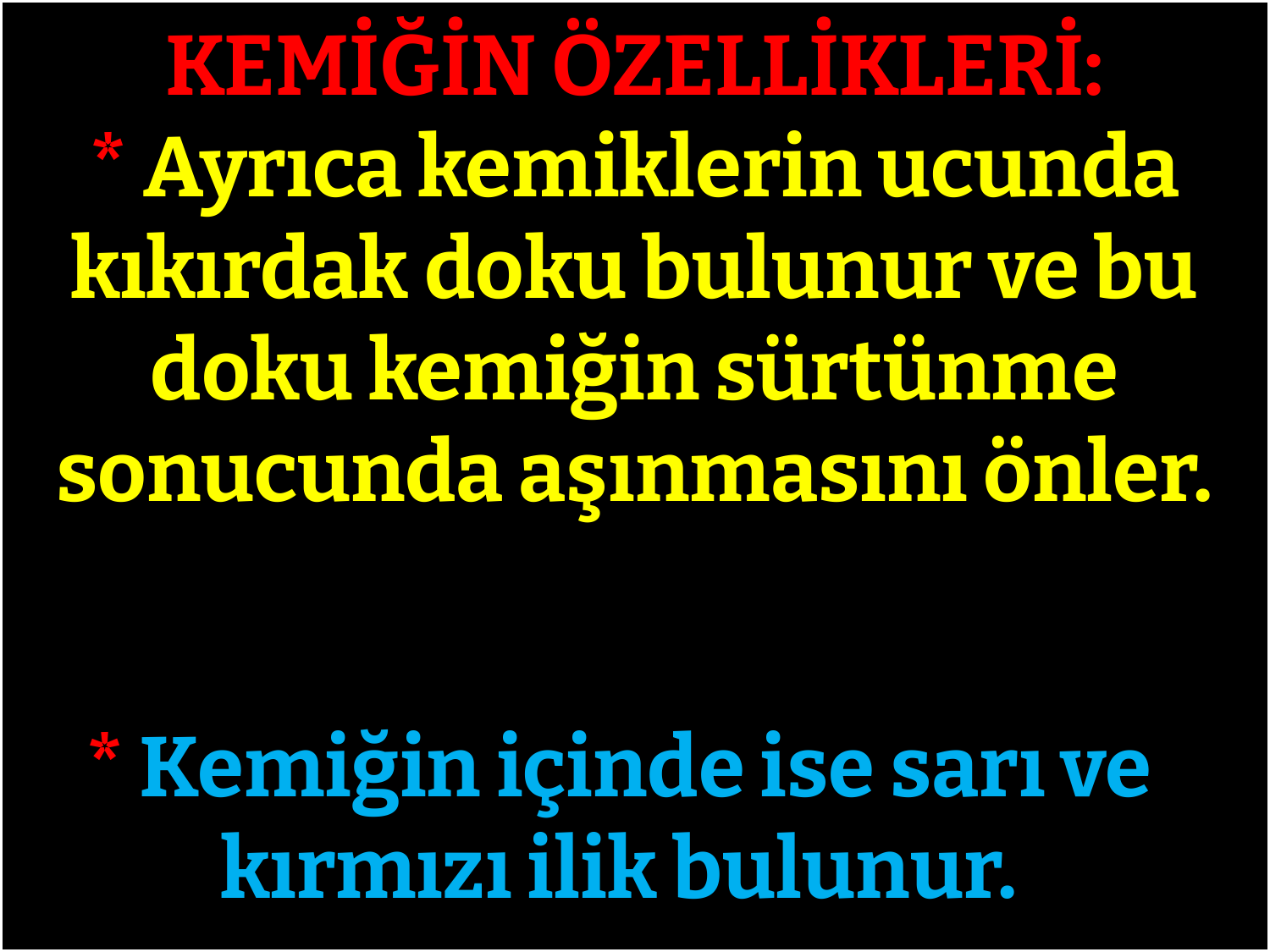

KEMİĞİN ÖZELLİKLERİ:
* Ayrıca kemiklerin ucunda kıkırdak doku bulunur ve bu doku kemiğin sürtünme sonucunda aşınmasını önler.
#
* Kemiğin içinde ise sarı ve kırmızı ilik bulunur.